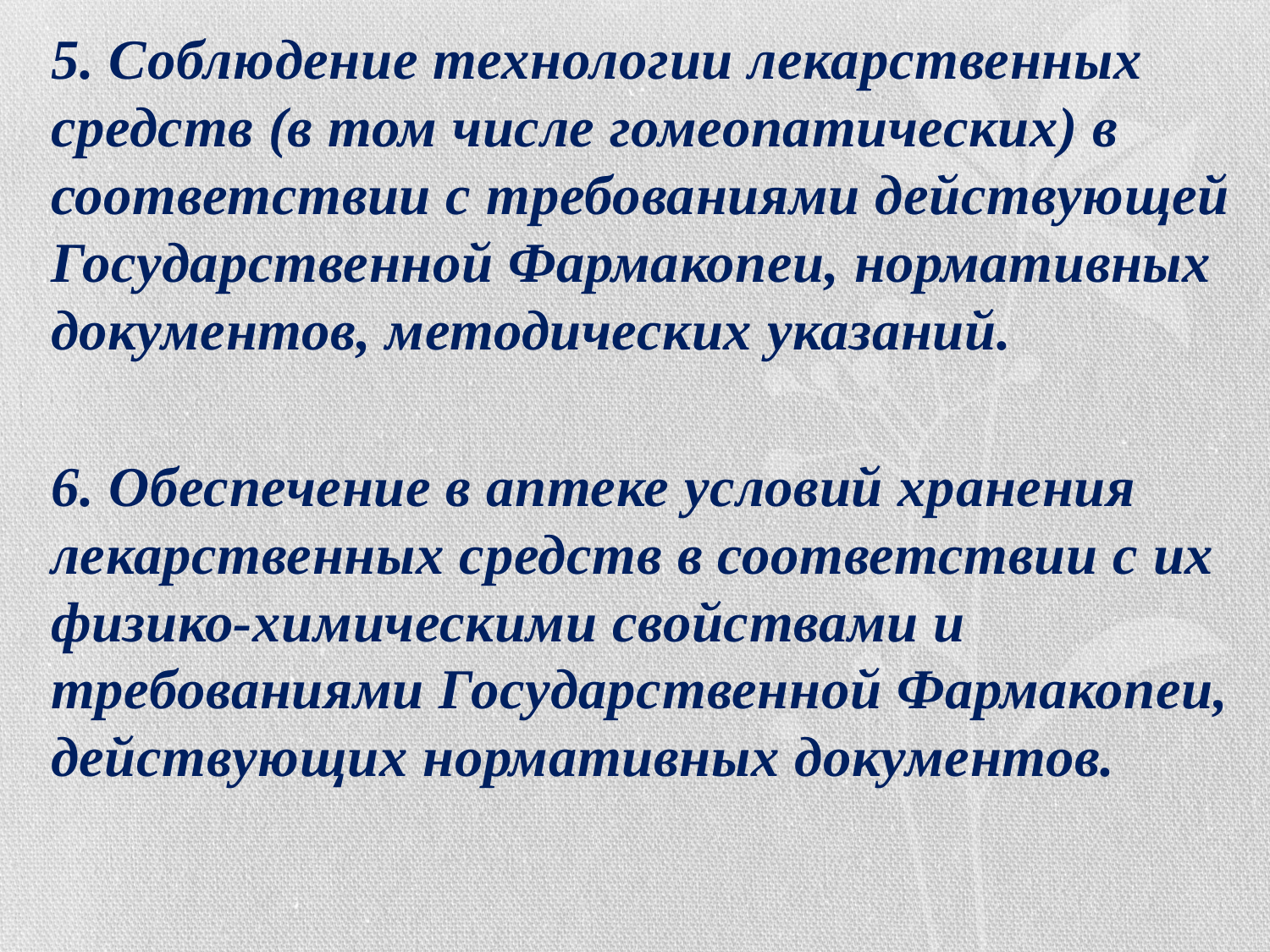

5. Соблюдение технологии лекарственных средств (в том числе гомеопатических) в соответствии с требованиями действующей Государственной Фармакопеи, нормативных документов, методических указаний.

6. Обеспечение в аптеке условий хранения лекарственных средств в соответствии с их физико-химическими свойствами и требованиями Государственной Фармакопеи, действующих нормативных документов.